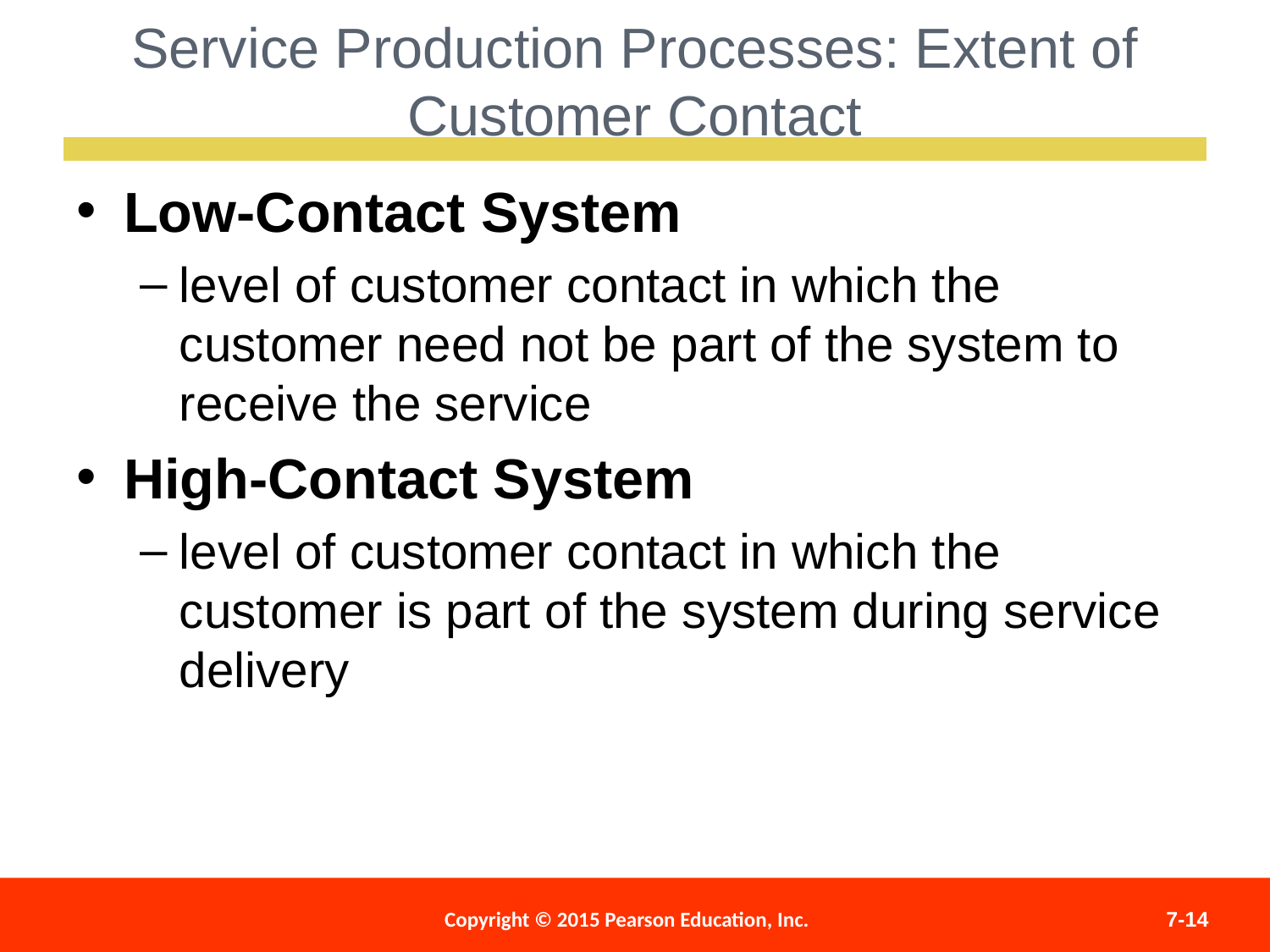

Service Production Processes: Extent of Customer Contact
Low-Contact System
level of customer contact in which the customer need not be part of the system to receive the service
High-Contact System
level of customer contact in which the customer is part of the system during service delivery